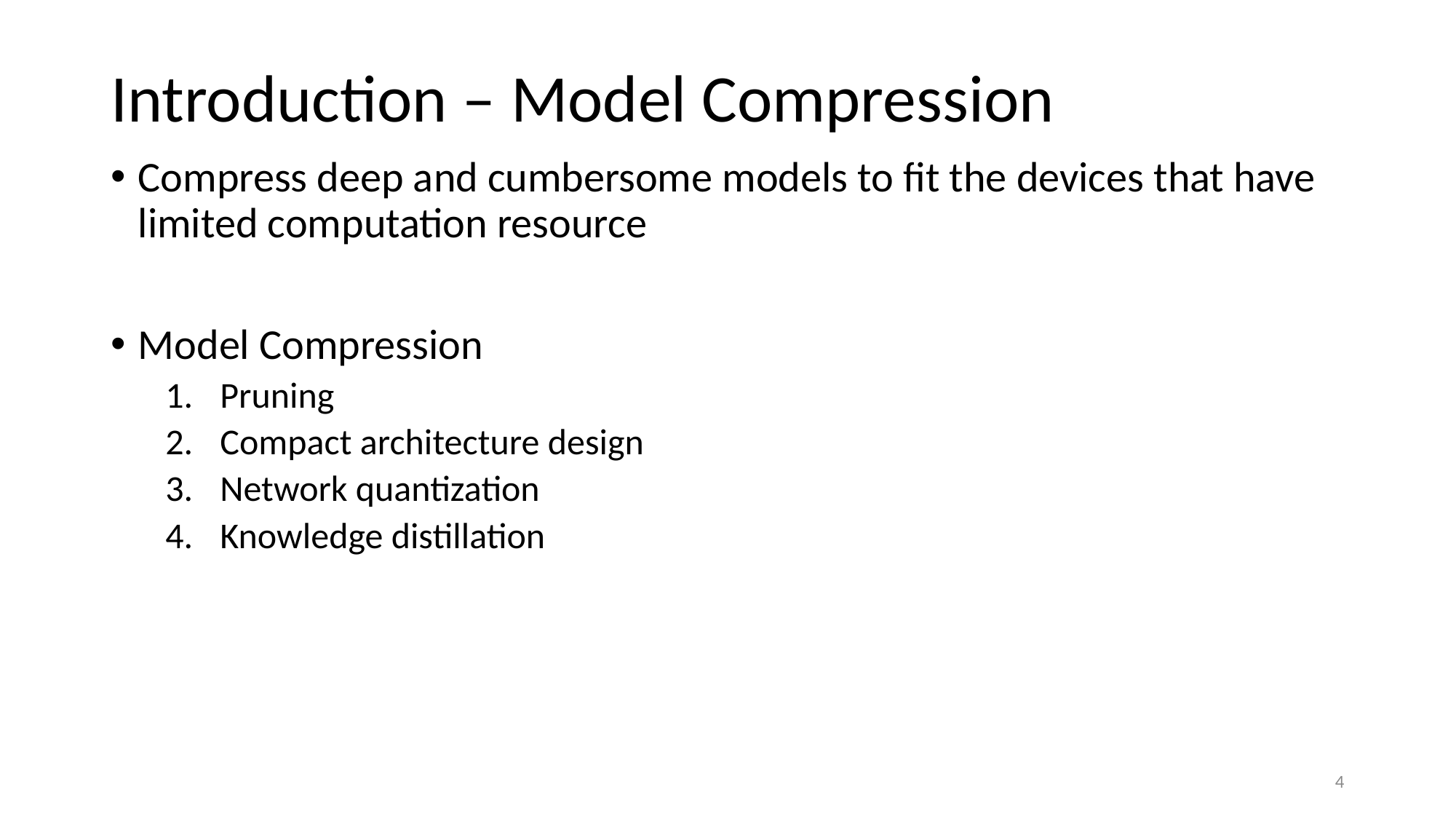

# Introduction – Model Compression
Compress deep and cumbersome models to fit the devices that have limited computation resource

Model Compression
Pruning
Compact architecture design
Network quantization
Knowledge distillation
4